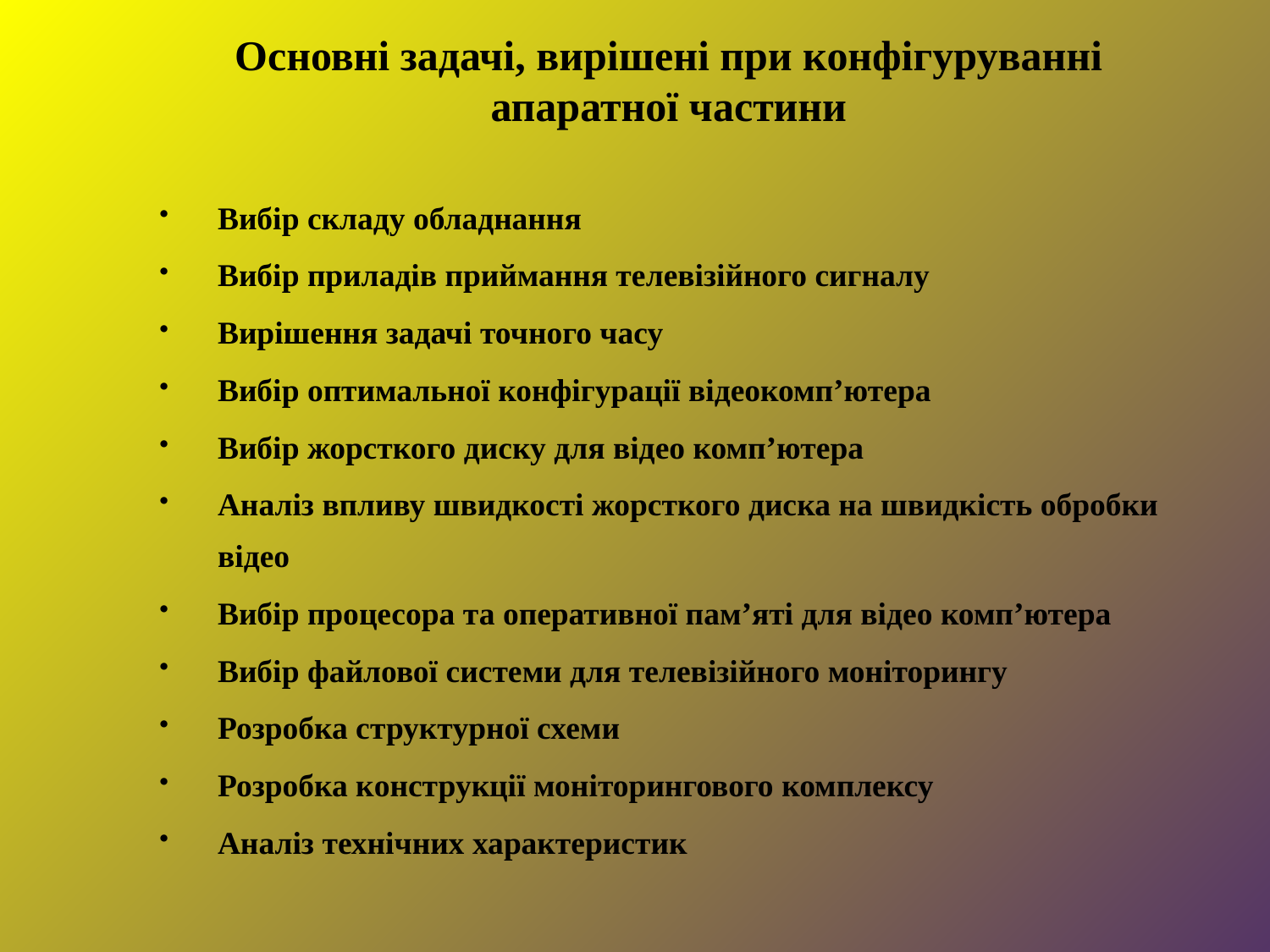

# Основні задачі, вирішені при конфігуруванні апаратної частини
Вибір складу обладнання
Вибір приладів приймання телевізійного сигналу
Вирішення задачі точного часу
Вибір оптимальної конфігурації відеокомп’ютера
Вибір жорсткого диску для відео комп’ютера
Аналіз впливу швидкості жорсткого диска на швидкість обробки відео
Вибір процесора та оперативної пам’яті для відео комп’ютера
Вибір файлової системи для телевізійного моніторингу
Розробка структурної схеми
Розробка конструкції моніторингового комплексу
Аналіз технічних характеристик